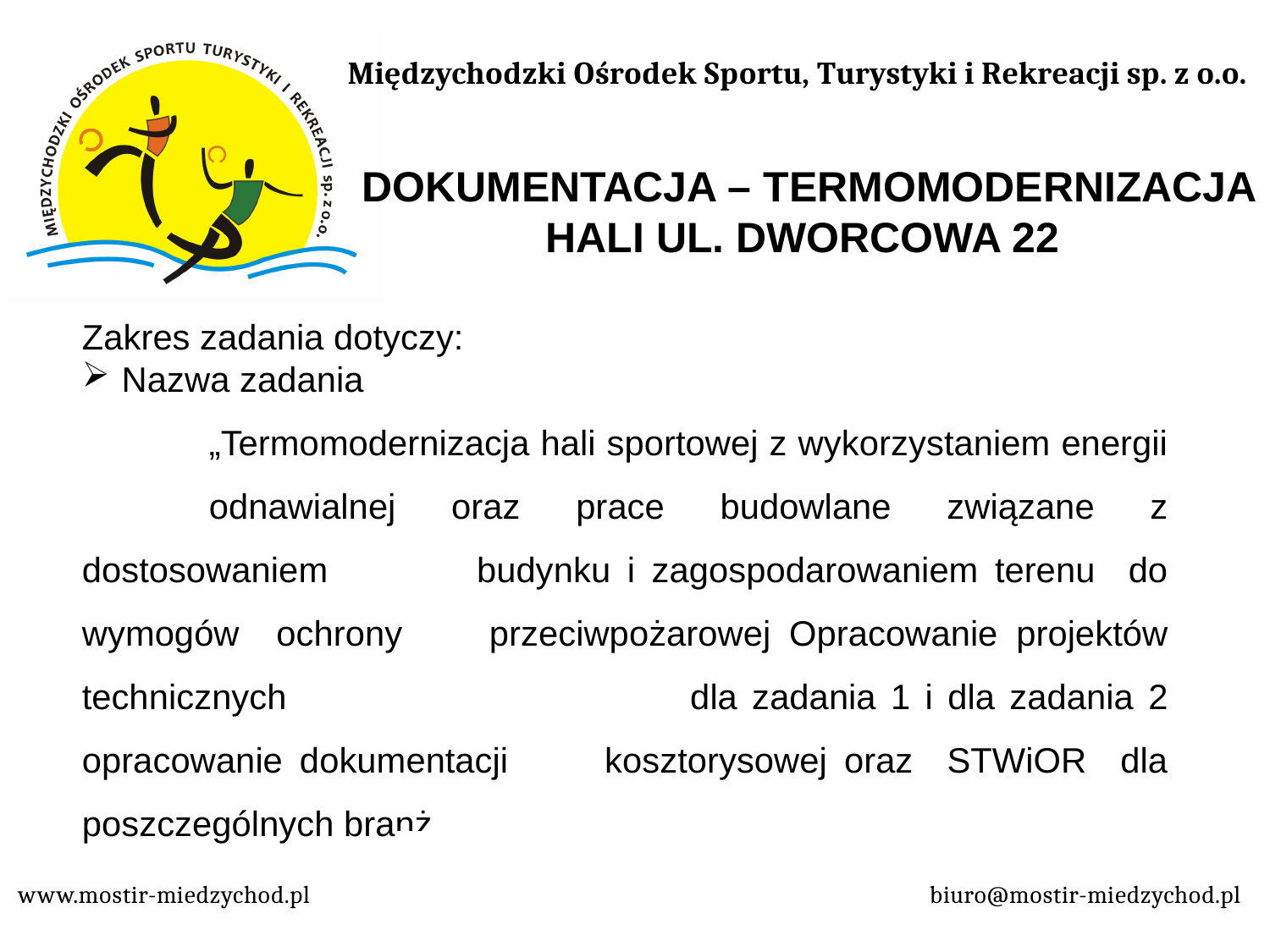

DOKUMENTACJA – TERMOMODERNIZACJA HALI UL. DWORCOWA 22
Zakres zadania dotyczy:
 Nazwa zadania
	„Termomodernizacja hali sportowej z wykorzystaniem energii 	odnawialnej oraz prace budowlane związane z dostosowaniem  	budynku i zagospodarowaniem terenu  do wymogów  ochrony 	przeciwpożarowej Opracowanie projektów technicznych                    	dla zadania 1 i dla zadania 2 opracowanie dokumentacji 	kosztorysowej oraz  STWiOR  dla poszczególnych branż.